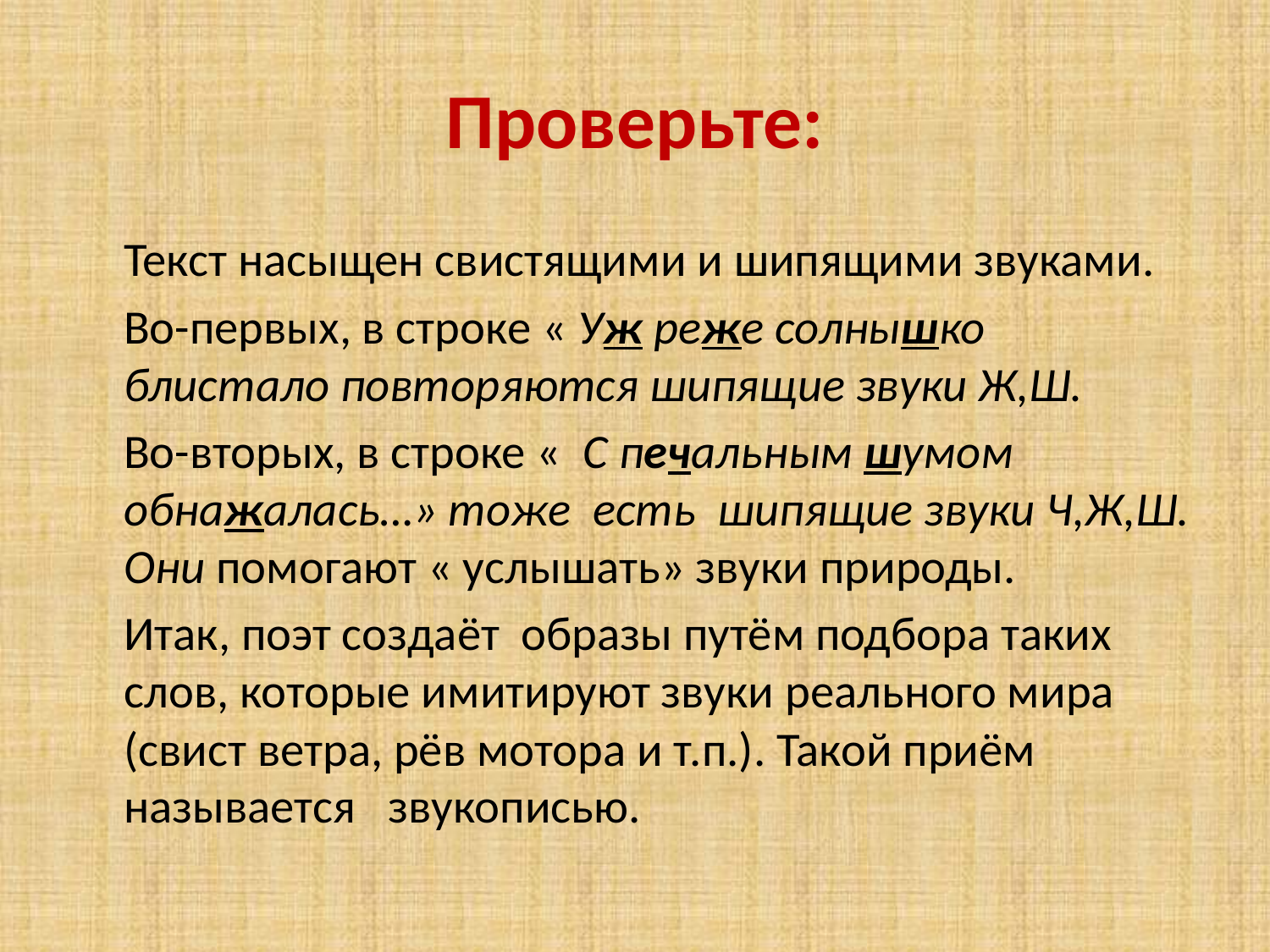

# Проверьте:
		Текст насыщен свистящими и шипящими звуками.
		Во-первых, в строке « Уж реже солнышко блистало повторяются шипящие звуки Ж,Ш.
		Во-вторых, в строке «  С печальным шумом обнажалась…» тоже  есть  шипящие звуки Ч,Ж,Ш. Они помогают « услышать» звуки природы.
		Итак, поэт создаёт  образы путём подбора таких слов, которые имитируют звуки реального мира (свист ветра, рёв мотора и т.п.). Такой приём     называется   звукописью.